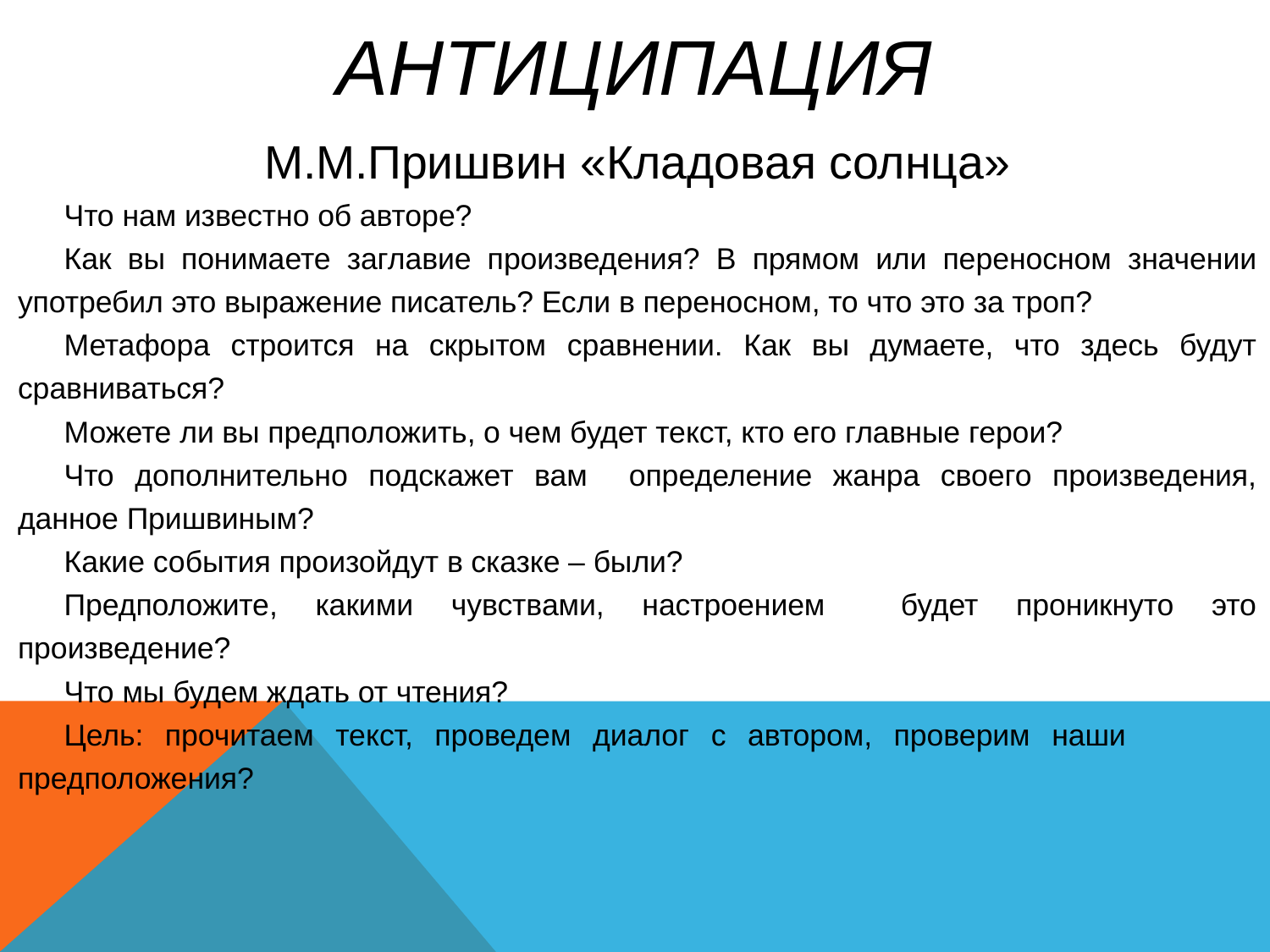

# антиципация
М.М.Пришвин «Кладовая солнца»
Что нам известно об авторе?
Как вы понимаете заглавие произведения? В прямом или переносном значении употребил это выражение писатель? Если в переносном, то что это за троп?
Метафора строится на скрытом сравнении. Как вы думаете, что здесь будут сравниваться?
Можете ли вы предположить, о чем будет текст, кто его главные герои?
Что дополнительно подскажет вам  определение жанра своего произведения, данное Пришвиным?
Какие события произойдут в сказке – были?
Предположите, какими чувствами, настроением  будет проникнуто это произведение?
Что мы будем ждать от чтения?
Цель: прочитаем текст, проведем диалог с автором, проверим наши       предположения?